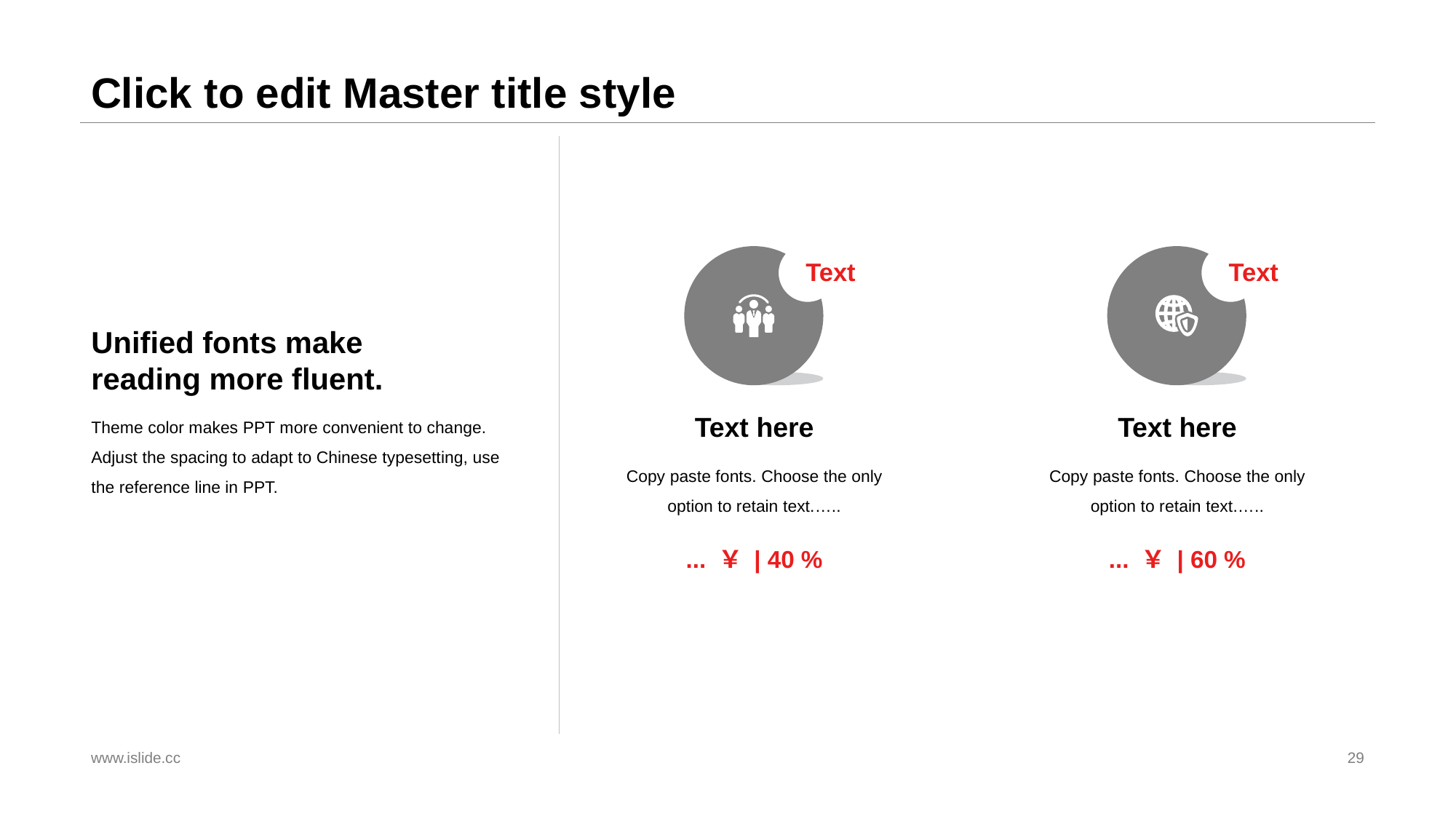

# Click to edit Master title style

Text

Text here
Copy paste fonts. Choose the only option to retain text.…..
... ￥ | 40 %

Text

Text here
Copy paste fonts. Choose the only option to retain text.…..
... ￥ | 60 %
Unified fonts make
reading more fluent.
Theme color makes PPT more convenient to change.
Adjust the spacing to adapt to Chinese typesetting, use the reference line in PPT.
www.islide.cc
29